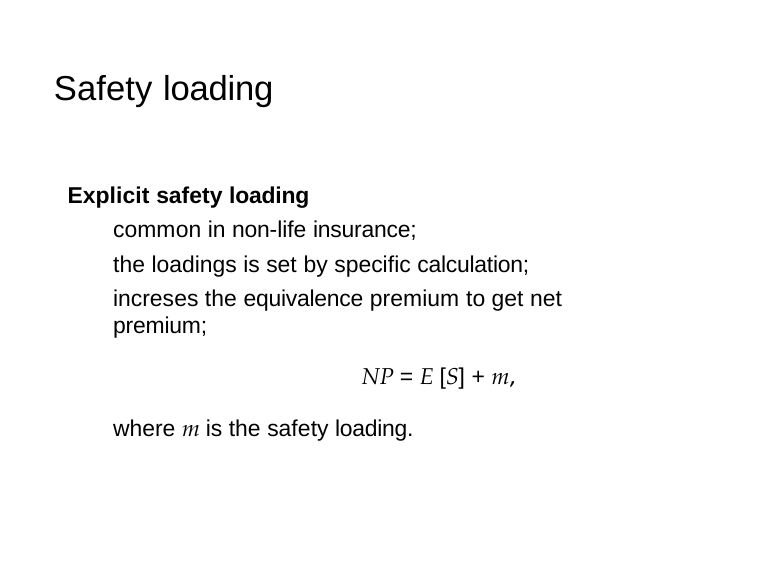

# Safety loading
Explicit safety loading
common in non-life insurance;
the loadings is set by specific calculation;
increses the equivalence premium to get net premium;
NP = E [S] + m,
where m is the safety loading.